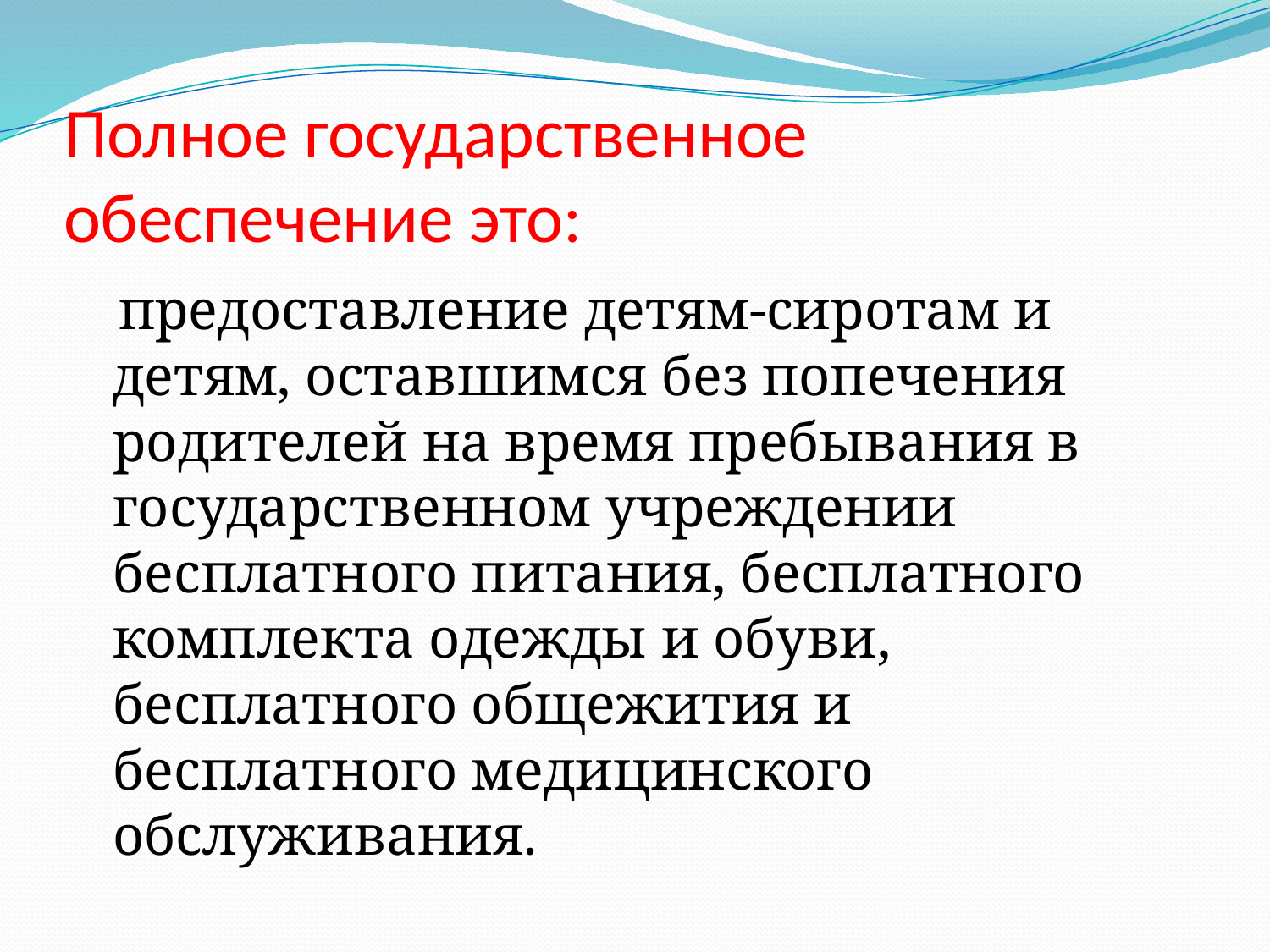

# Полное государственное обеспечение это:
   предоставление детям-сиротам и детям, оставшимся без попечения родителей на время пребывания в государственном учреждении бесплатного питания, бесплатного комплекта одежды и обуви, бесплатного общежития и бесплатного медицинского обслуживания.